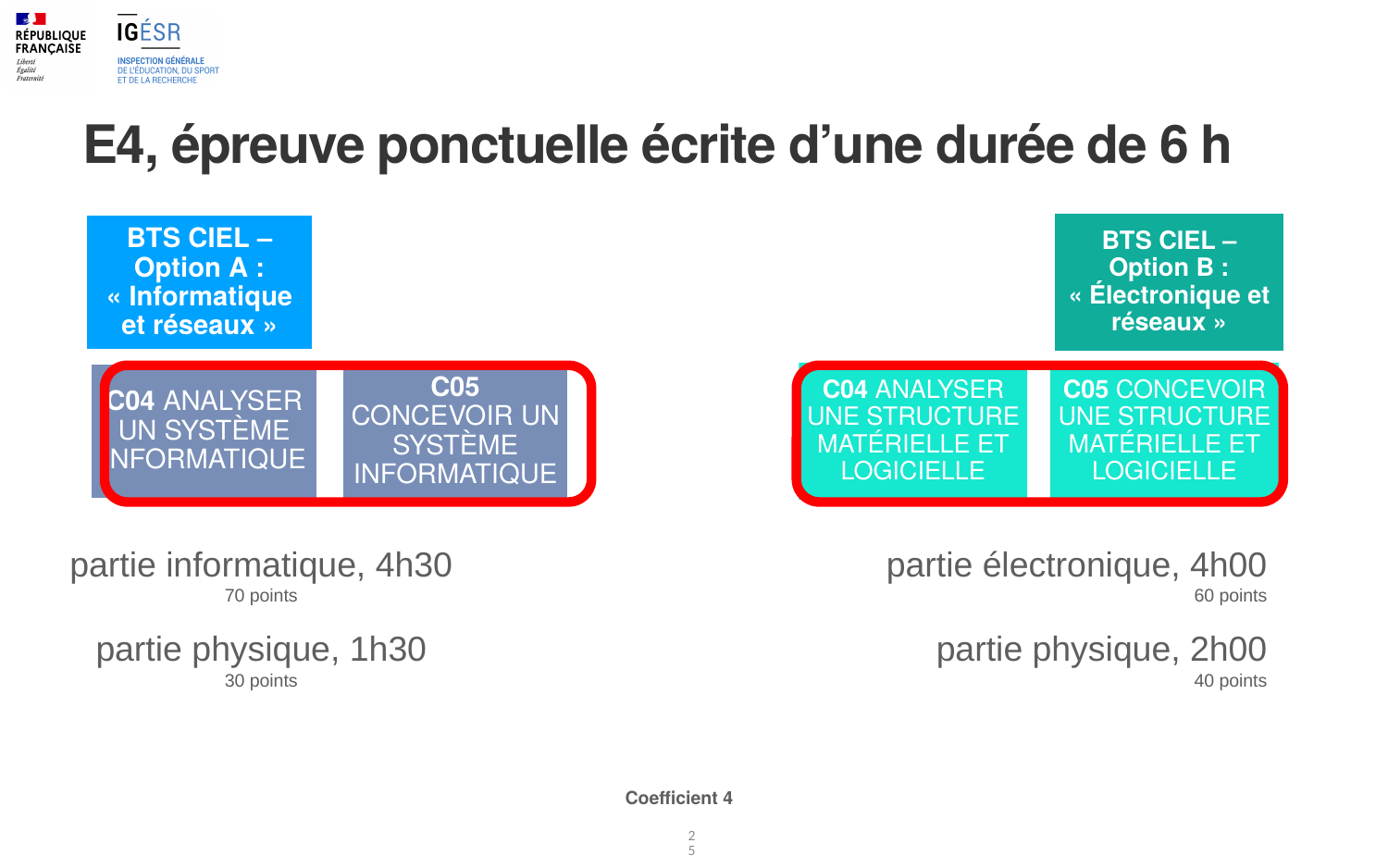

# E4, épreuve ponctuelle écrite d’une durée de 6 h
BTS CIEL – Option B : « Électronique et réseaux »

C04 ANALYSER UNE STRUCTURE MATÉRIELLE ET LOGICIELLE
C05 CONCEVOIR UNE STRUCTURE MATÉRIELLE ET LOGICIELLE
BTS CIEL – Option A : « Informatique et réseaux »

C04 ANALYSER UN SYSTÈME INFORMATIQUE
C05 CONCEVOIR UN SYSTÈME INFORMATIQUE

partie informatique, 4h30
70 points

partie physique, 1h30
30 points
partie électronique, 4h00
60 points

partie physique, 2h00
40 points
Coefficient 4
25